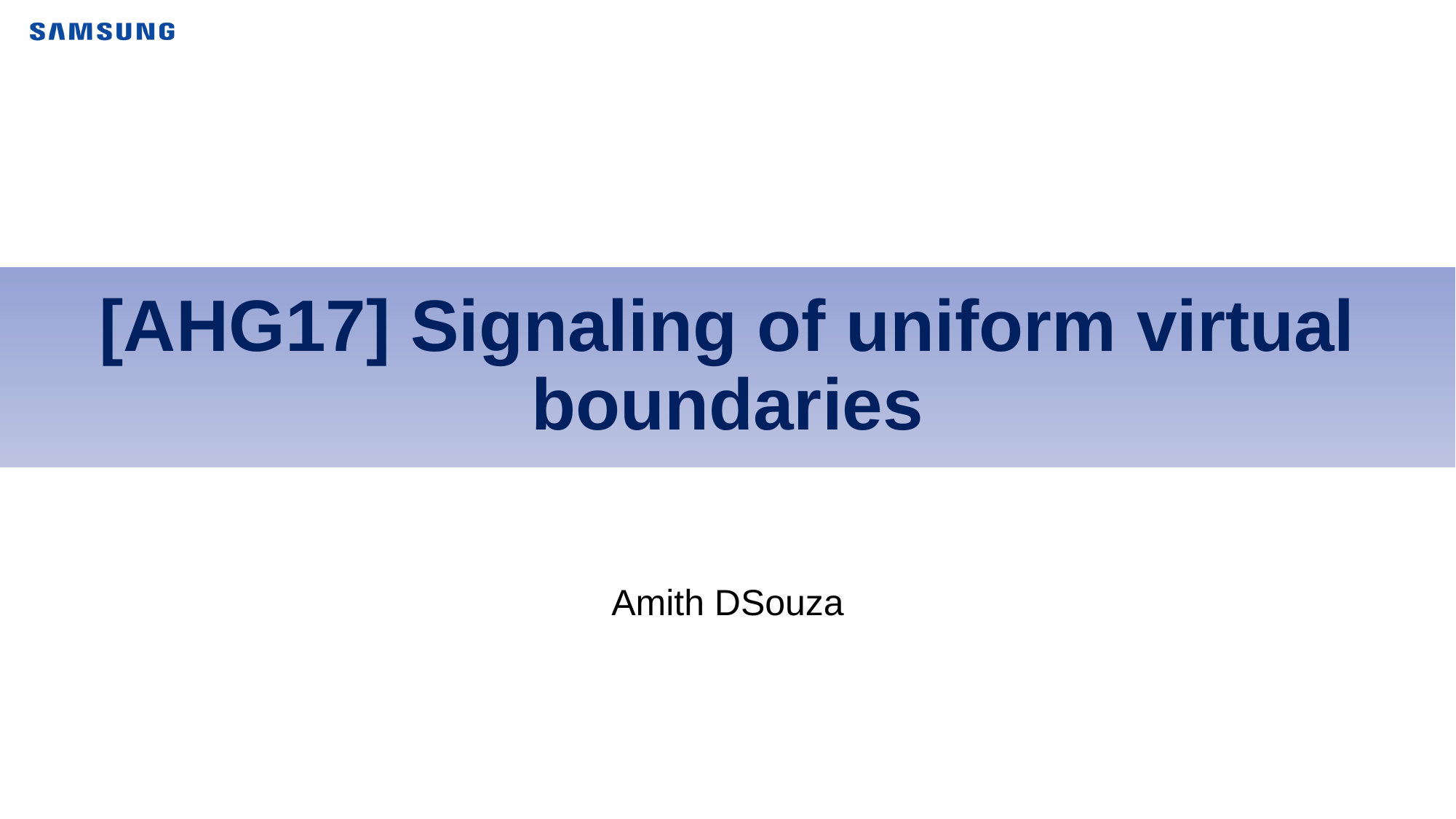

# [AHG17] Signaling of uniform virtual boundaries
Amith DSouza